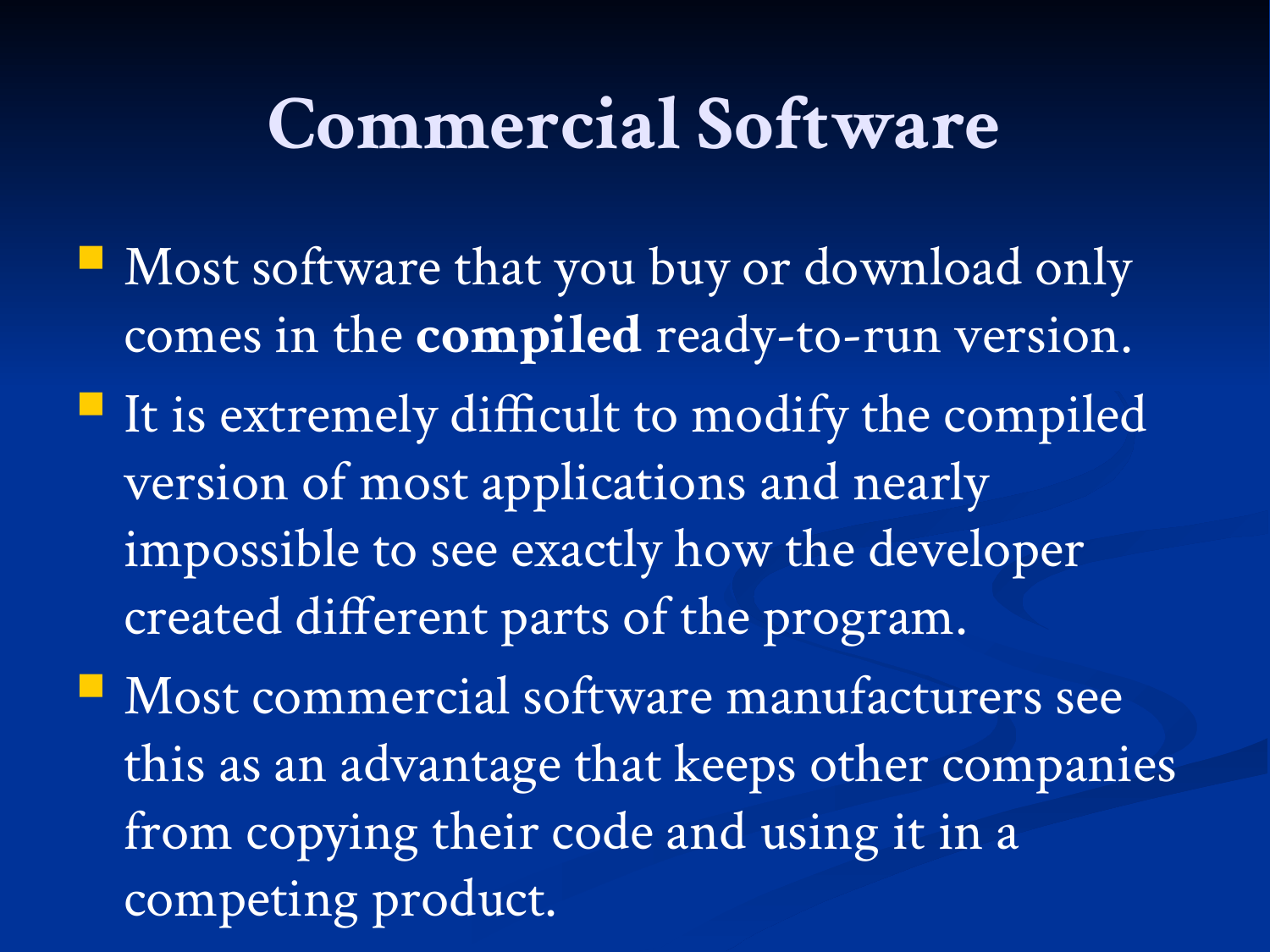

# Commercial Software
Most software that you buy or download only comes in the compiled ready-to-run version.
It is extremely difficult to modify the compiled version of most applications and nearly impossible to see exactly how the developer created different parts of the program.
Most commercial software manufacturers see this as an advantage that keeps other companies from copying their code and using it in a competing product.